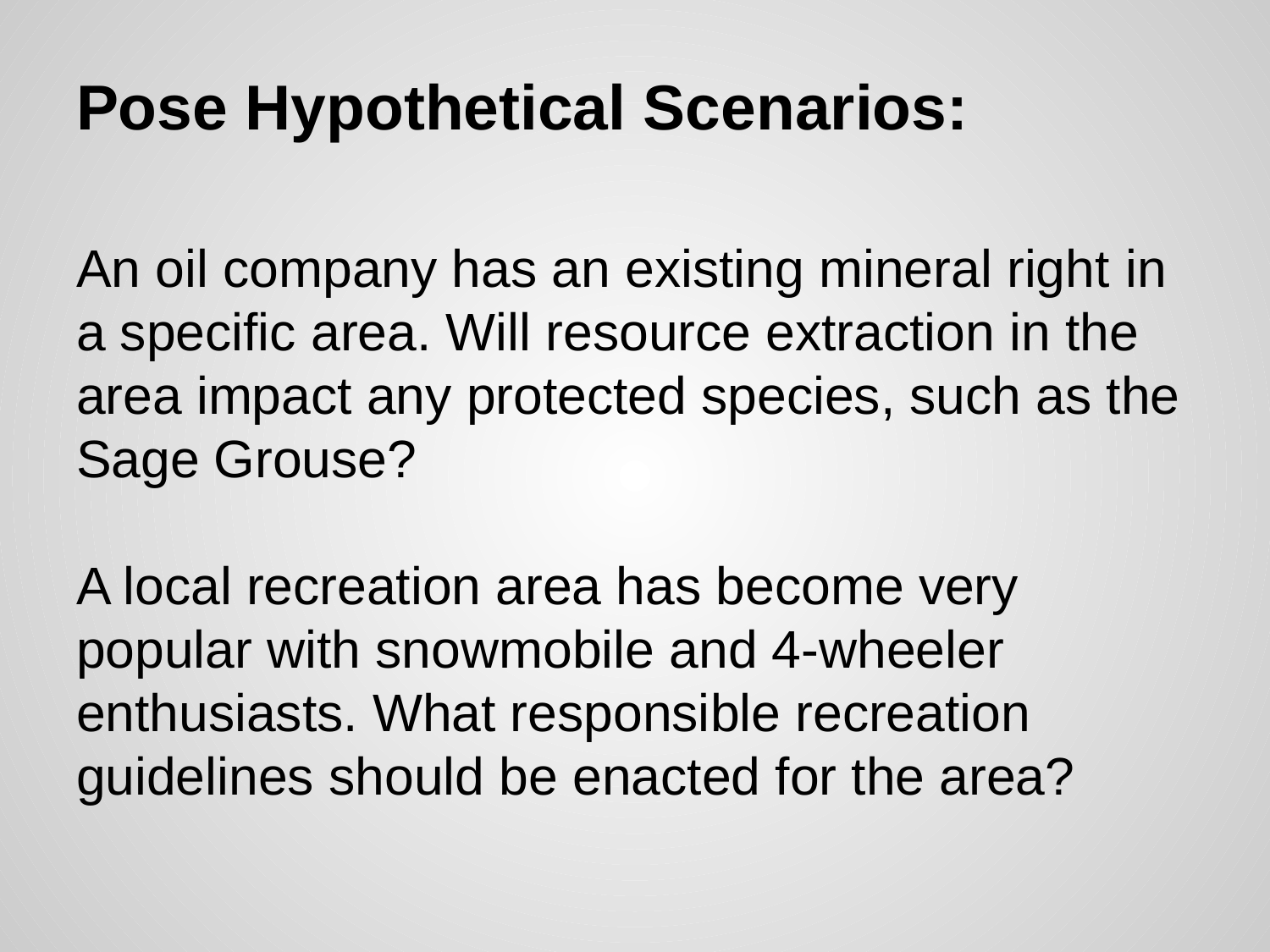

# Pose Hypothetical Scenarios:
An oil company has an existing mineral right in a specific area. Will resource extraction in the area impact any protected species, such as the Sage Grouse?

A local recreation area has become very popular with snowmobile and 4-wheeler enthusiasts. What responsible recreation guidelines should be enacted for the area?